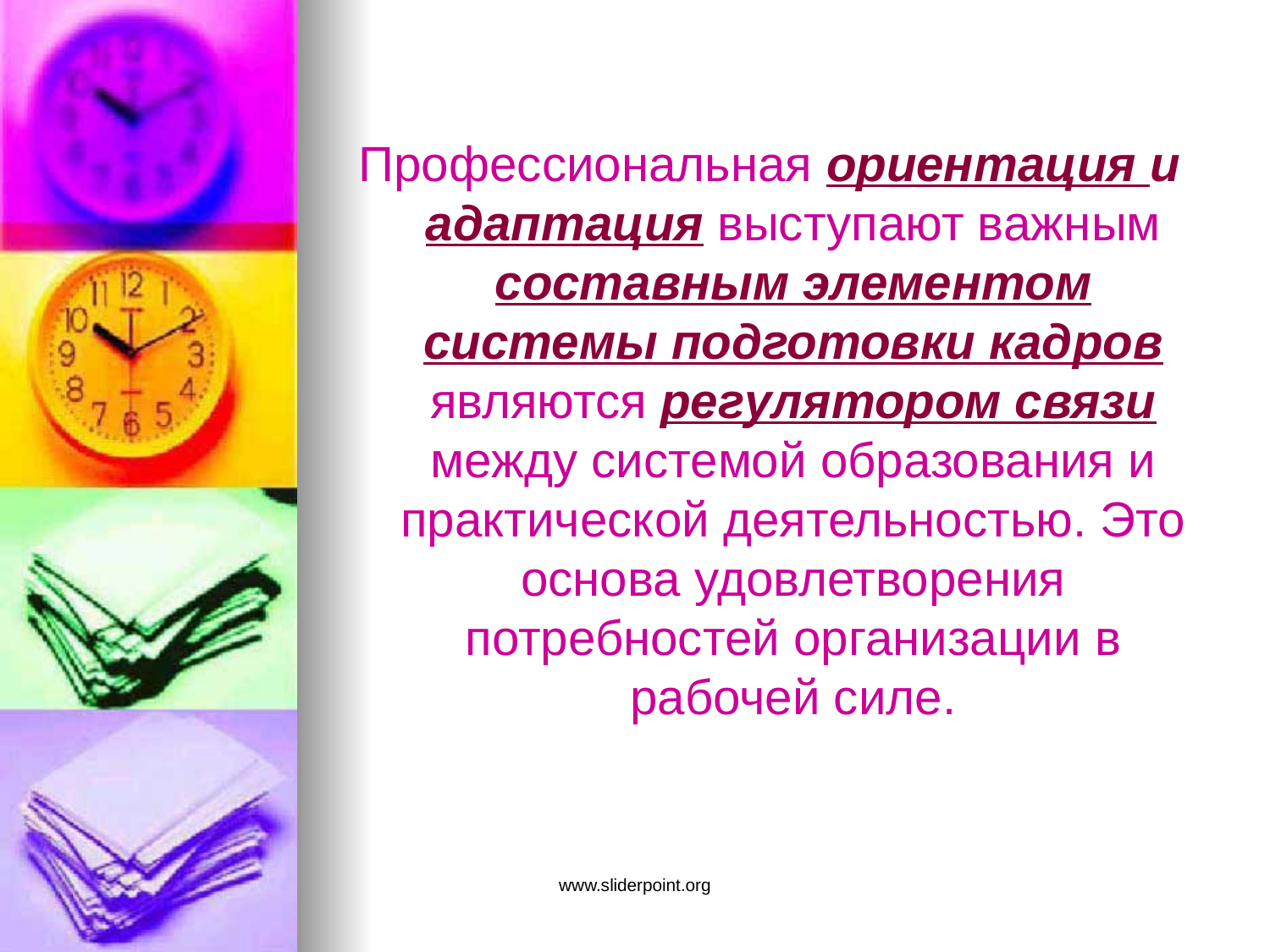

Профессиональная ориентация и адаптация выступают важным составным элементом системы подготовки кадров являются регулятором связи между системой образования и практической деятельностью. Это основа удовлетворения потребностей организации в рабочей силе.
www.sliderpoint.org